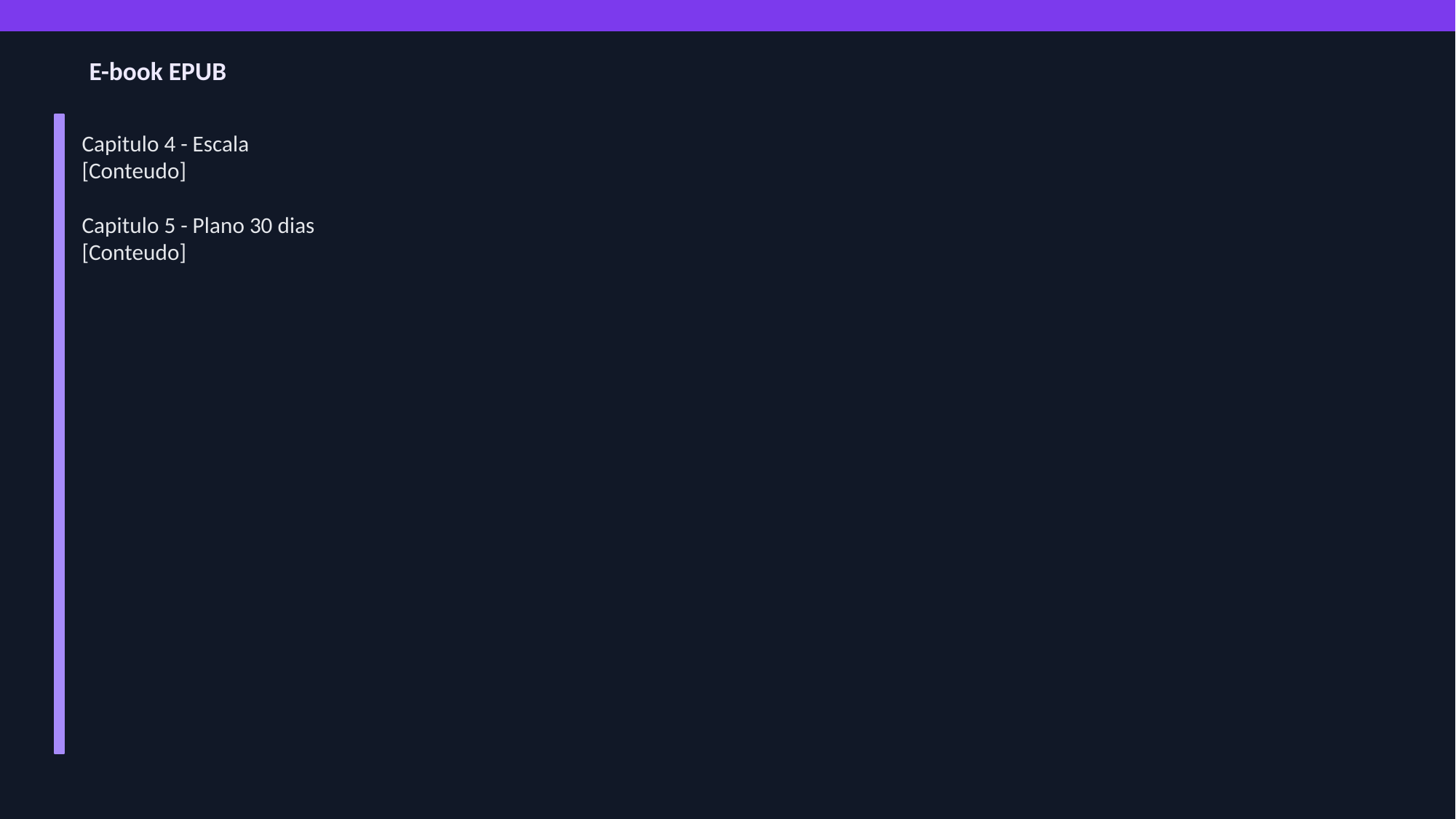

E-book EPUB

Capitulo 4 - Escala
[Conteudo]

Capitulo 5 - Plano 30 dias
[Conteudo]